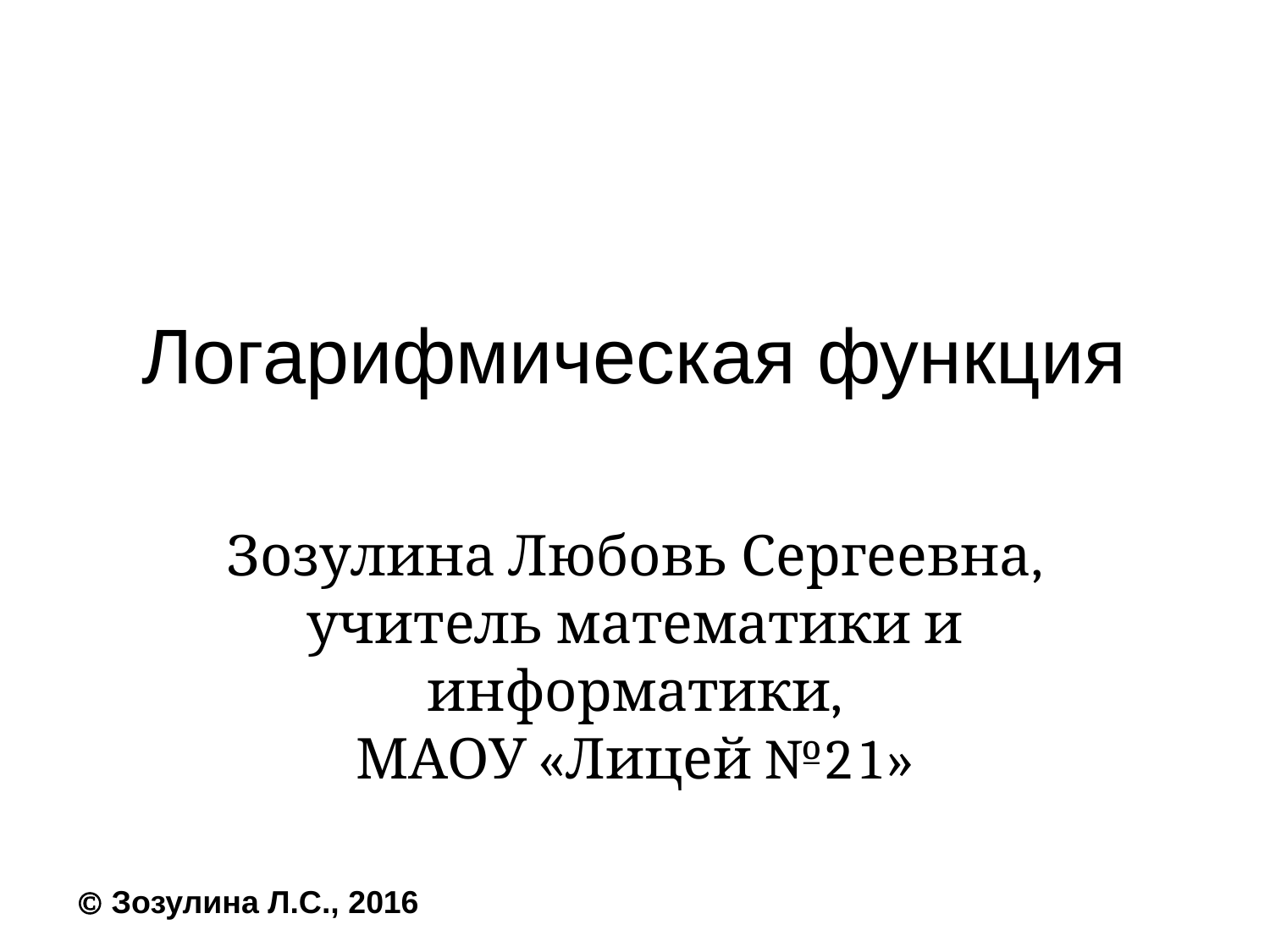

Логарифмическая функция
Зозулина Любовь Сергеевна,
учитель математики и информатики,
МАОУ «Лицей №21»
© Зозулина Л.С., 2016